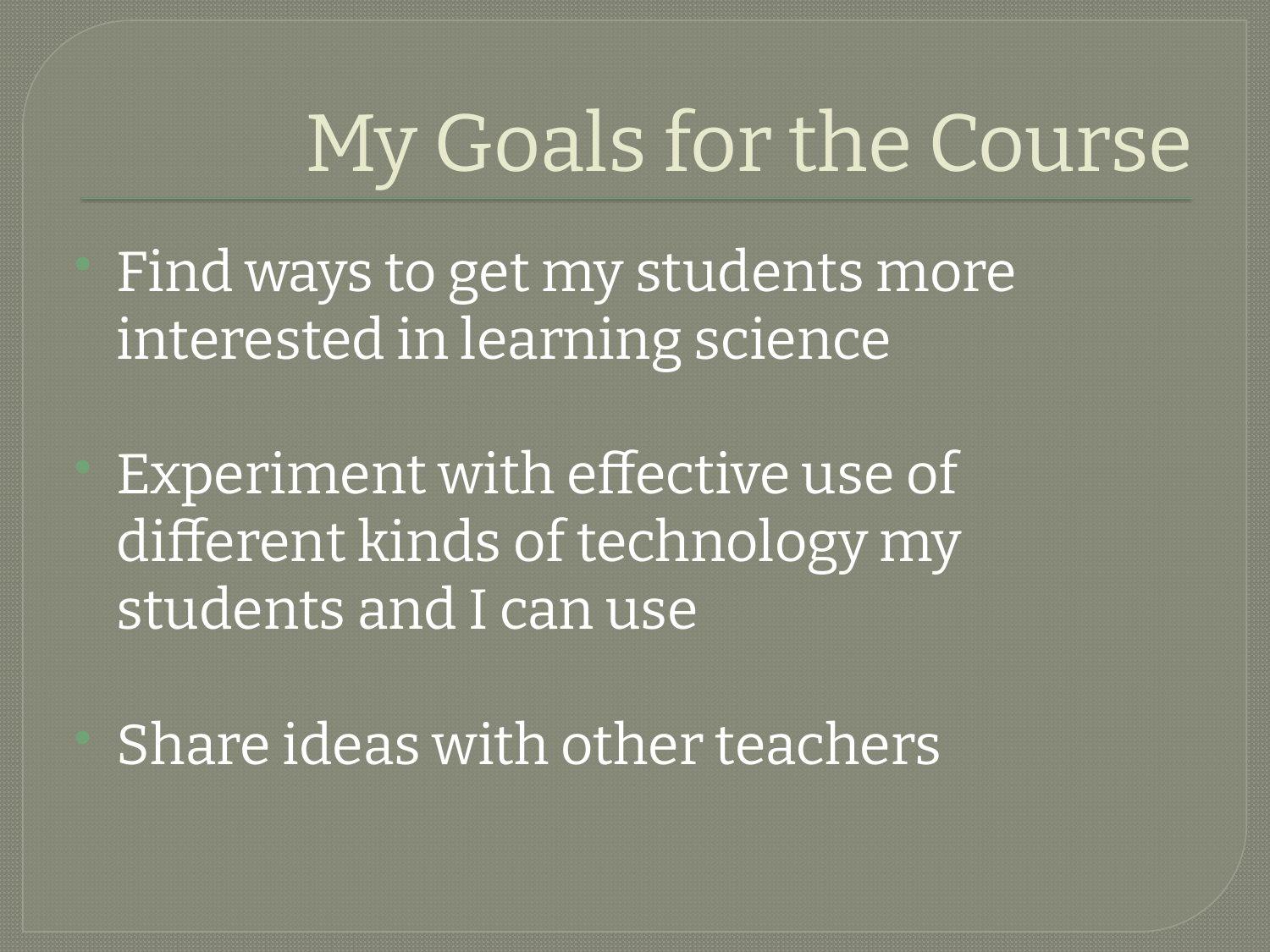

# My Goals for the Course
Find ways to get my students more interested in learning science

Experiment with effective use of different kinds of technology my students and I can use

Share ideas with other teachers